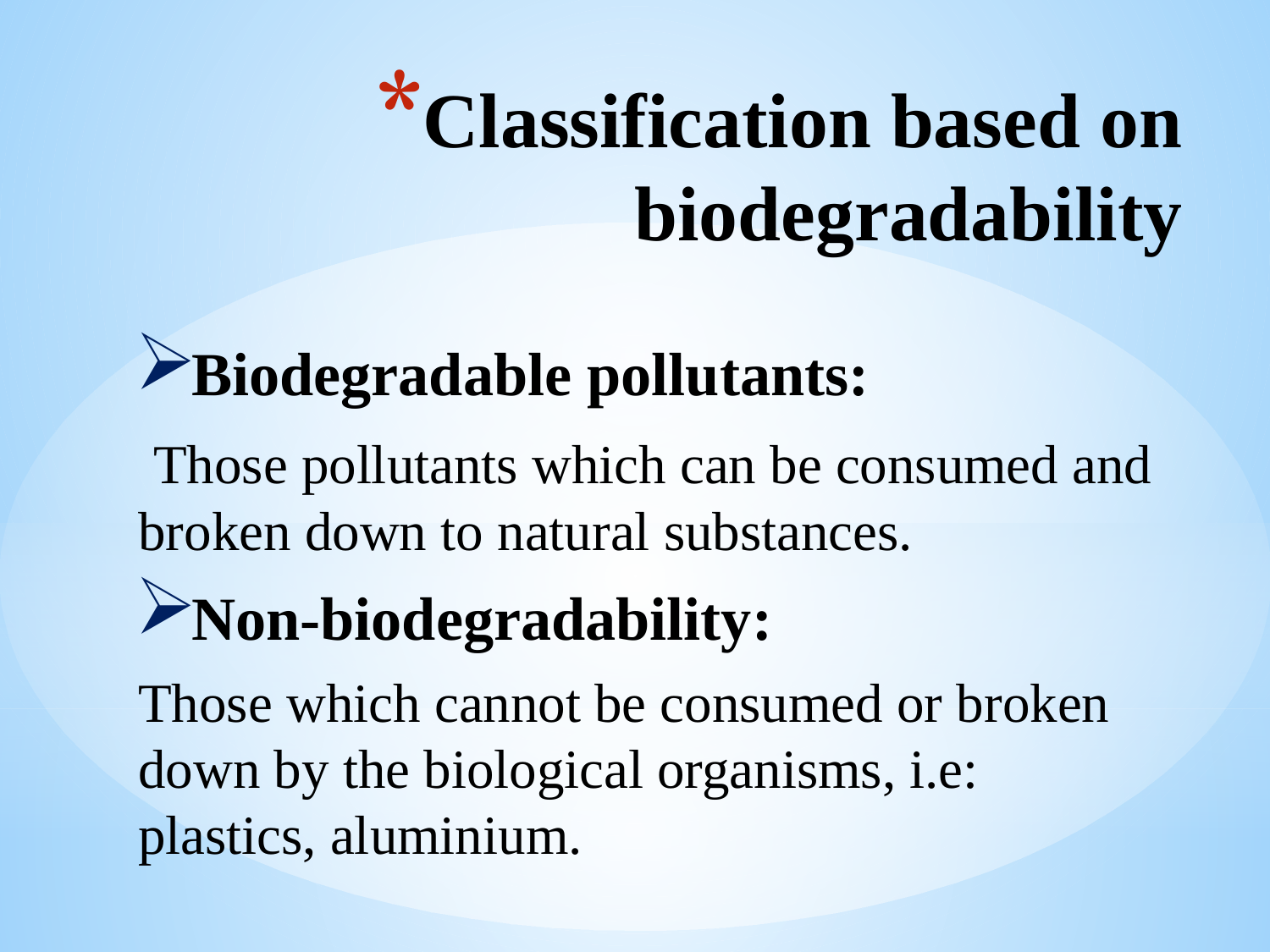

# Classification based on biodegradability
Biodegradable pollutants:
 Those pollutants which can be consumed and broken down to natural substances.
Non-biodegradability:
Those which cannot be consumed or broken down by the biological organisms, i.e: plastics, aluminium.